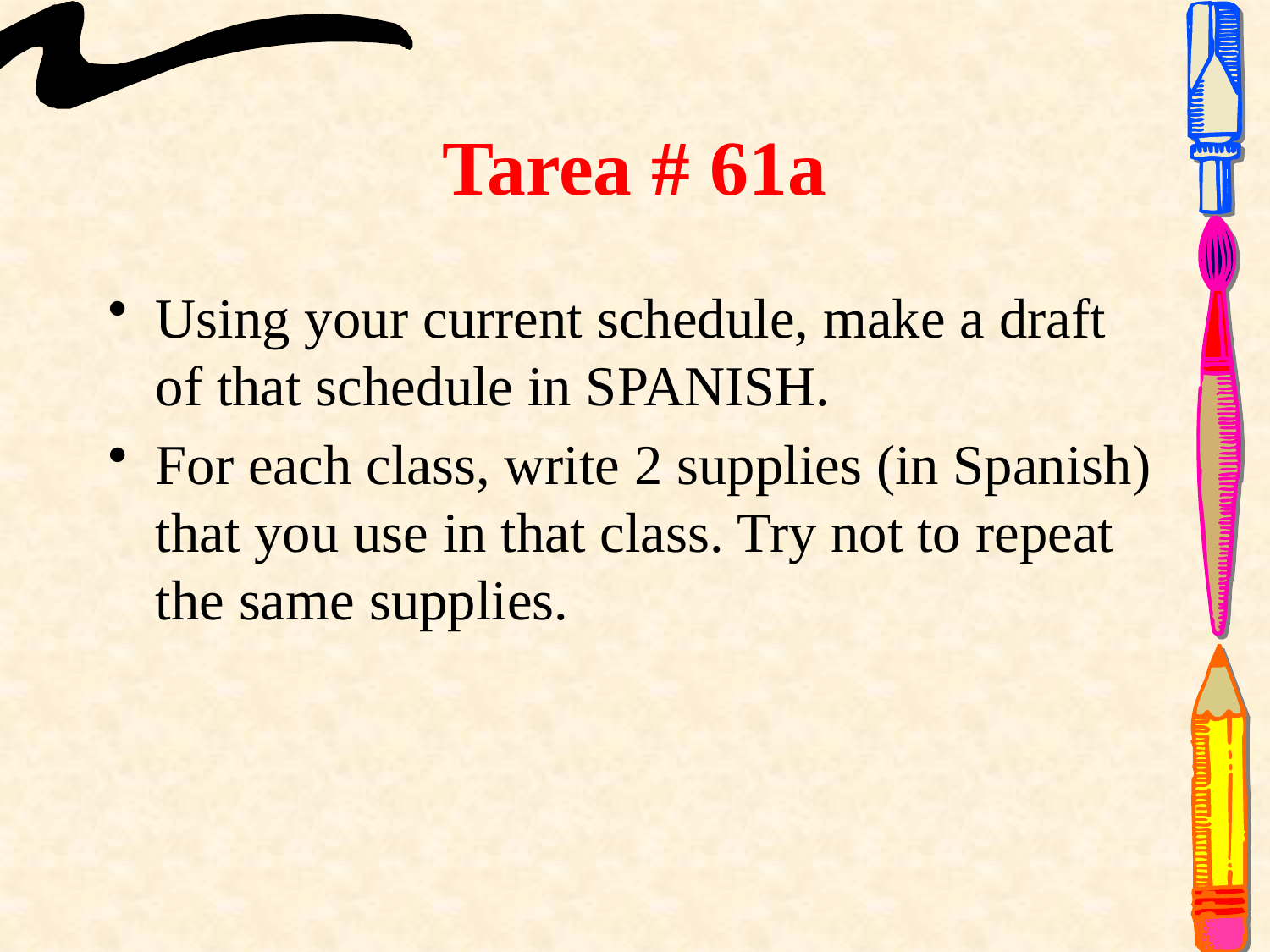

# Tarea # 61a
Using your current schedule, make a draft of that schedule in SPANISH.
For each class, write 2 supplies (in Spanish) that you use in that class. Try not to repeat the same supplies.